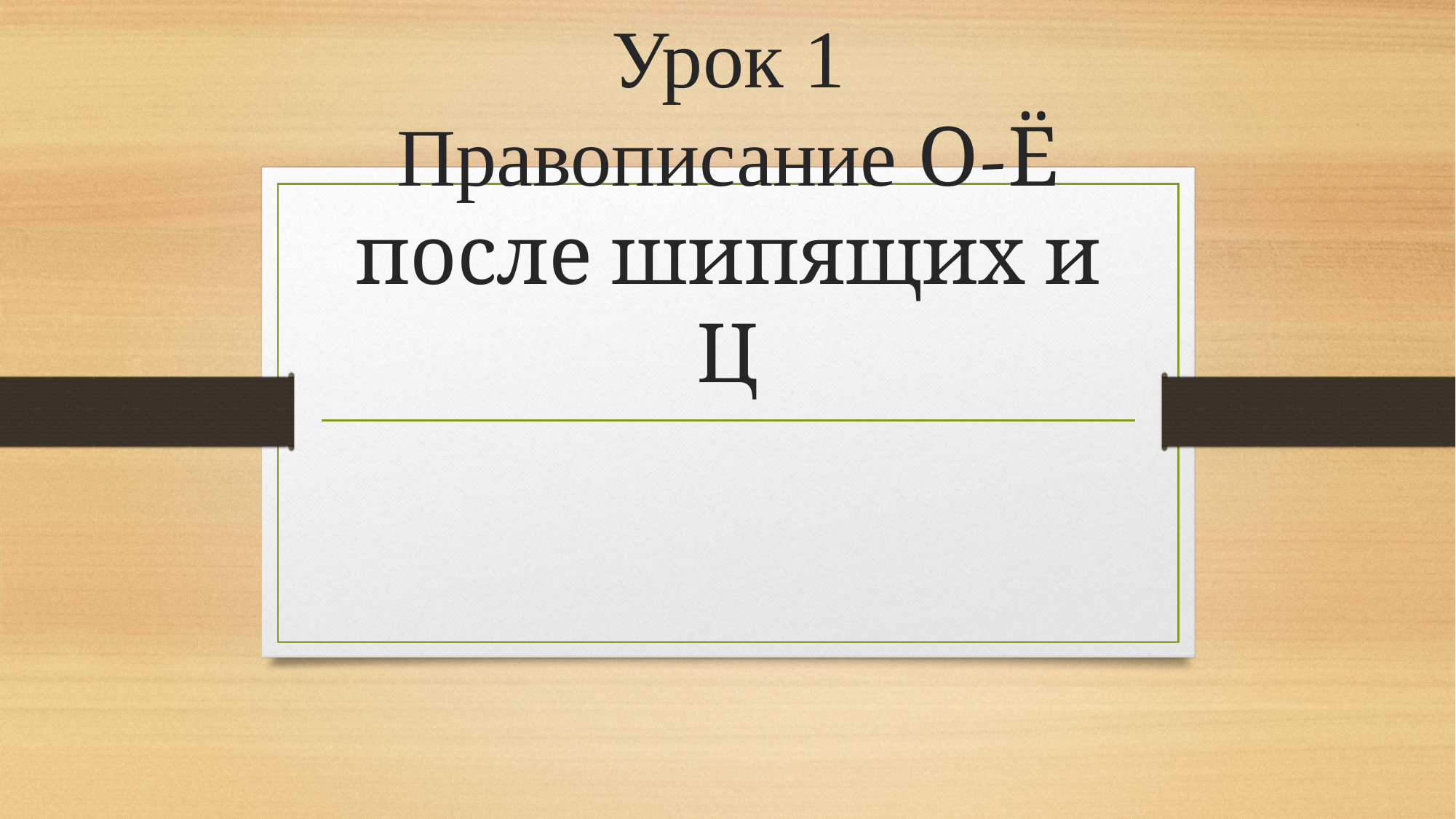

# Урок 1 Правописание О-Ё после шипящих и Ц